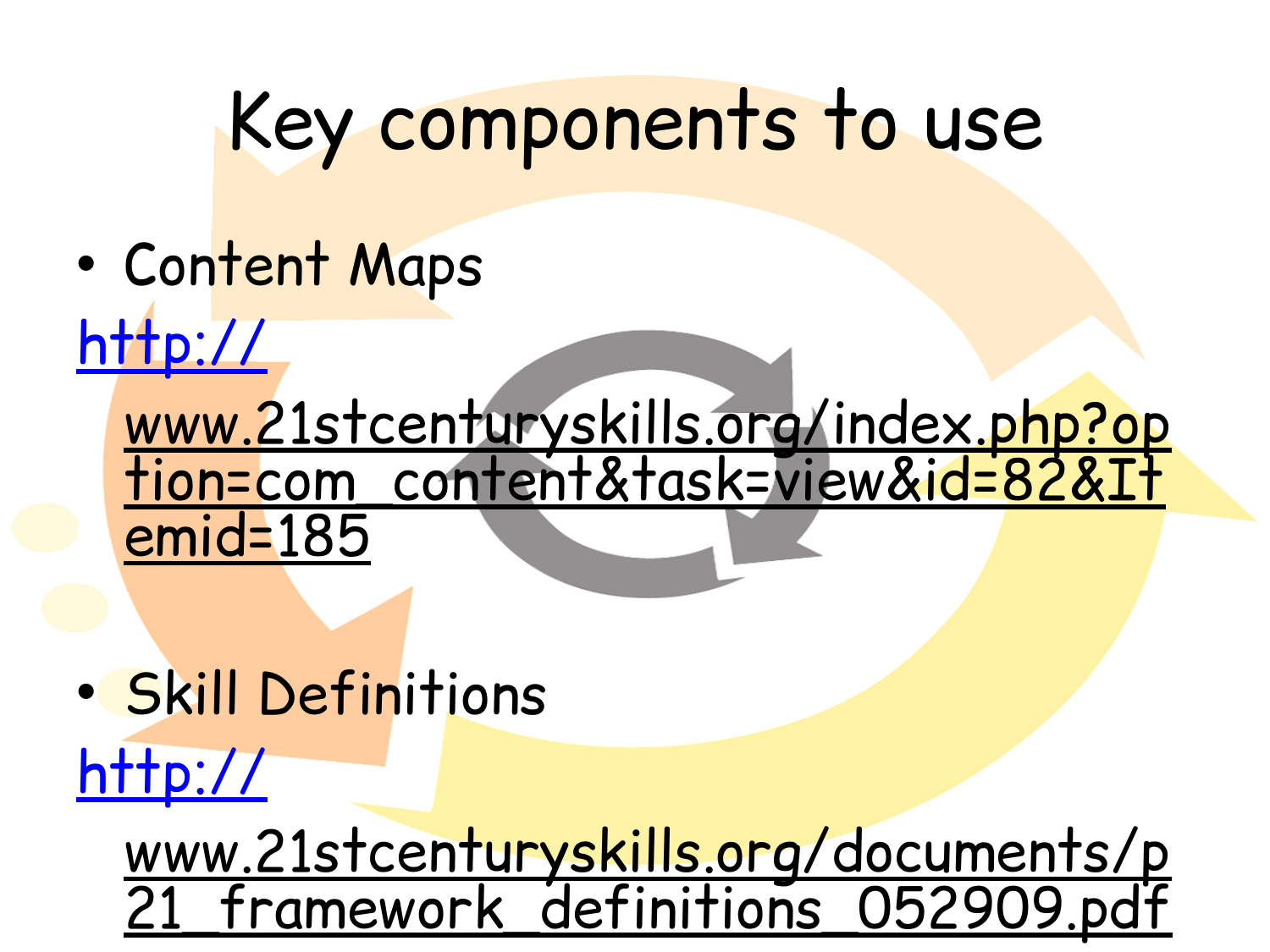

# Key components to use
Content Maps
http://www.21stcenturyskills.org/index.php?option=com_content&task=view&id=82&Itemid=185
Skill Definitions
http://www.21stcenturyskills.org/documents/p21_framework_definitions_052909.pdf